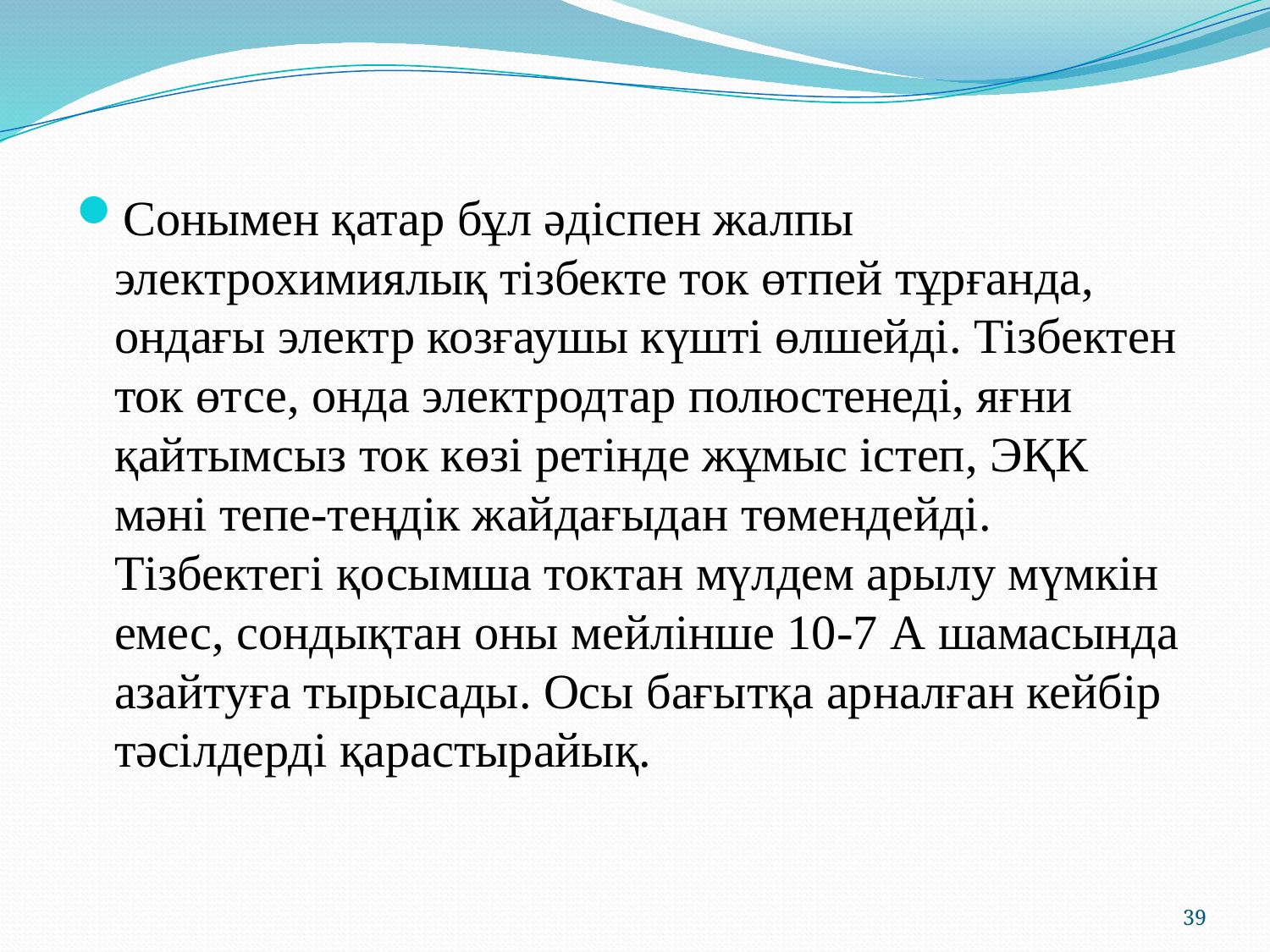

Сонымен қатар бұл әдіспен жалпы электрохимиялық тізбекте ток өтпей тұрғанда, ондағы электр козғаушы күшті өлшейді. Тізбектен ток өтсе, онда электродтар полюстенеді, яғни қайтымсыз ток көзі ретінде жұмыс істеп, ЭҚК мәні тепе-теңдік жайдағыдан төмендейді. Тізбектегі қосымша токтан мүлдем арылу мүмкін емес, сондықтан оны мейлінше 10-7 А шамасында азайтуға тырысады. Осы бағытқа арналған кейбір тәсілдерді қарастырайық.
39